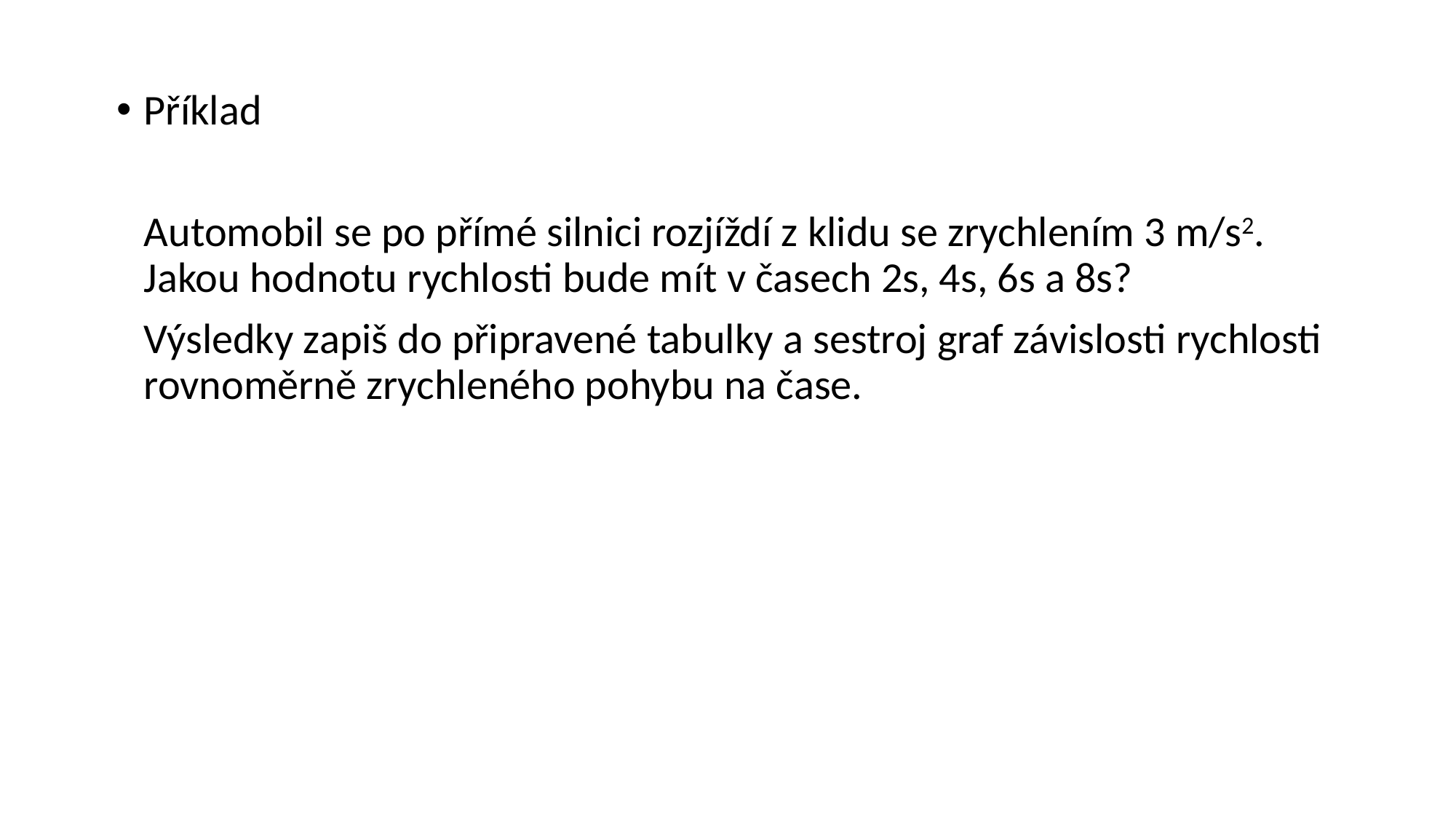

Příklad

	Automobil se po přímé silnici rozjíždí z klidu se zrychlením 3 m/s2. Jakou hodnotu rychlosti bude mít v časech 2s, 4s, 6s a 8s?
	Výsledky zapiš do připravené tabulky a sestroj graf závislosti rychlosti rovnoměrně zrychleného pohybu na čase.